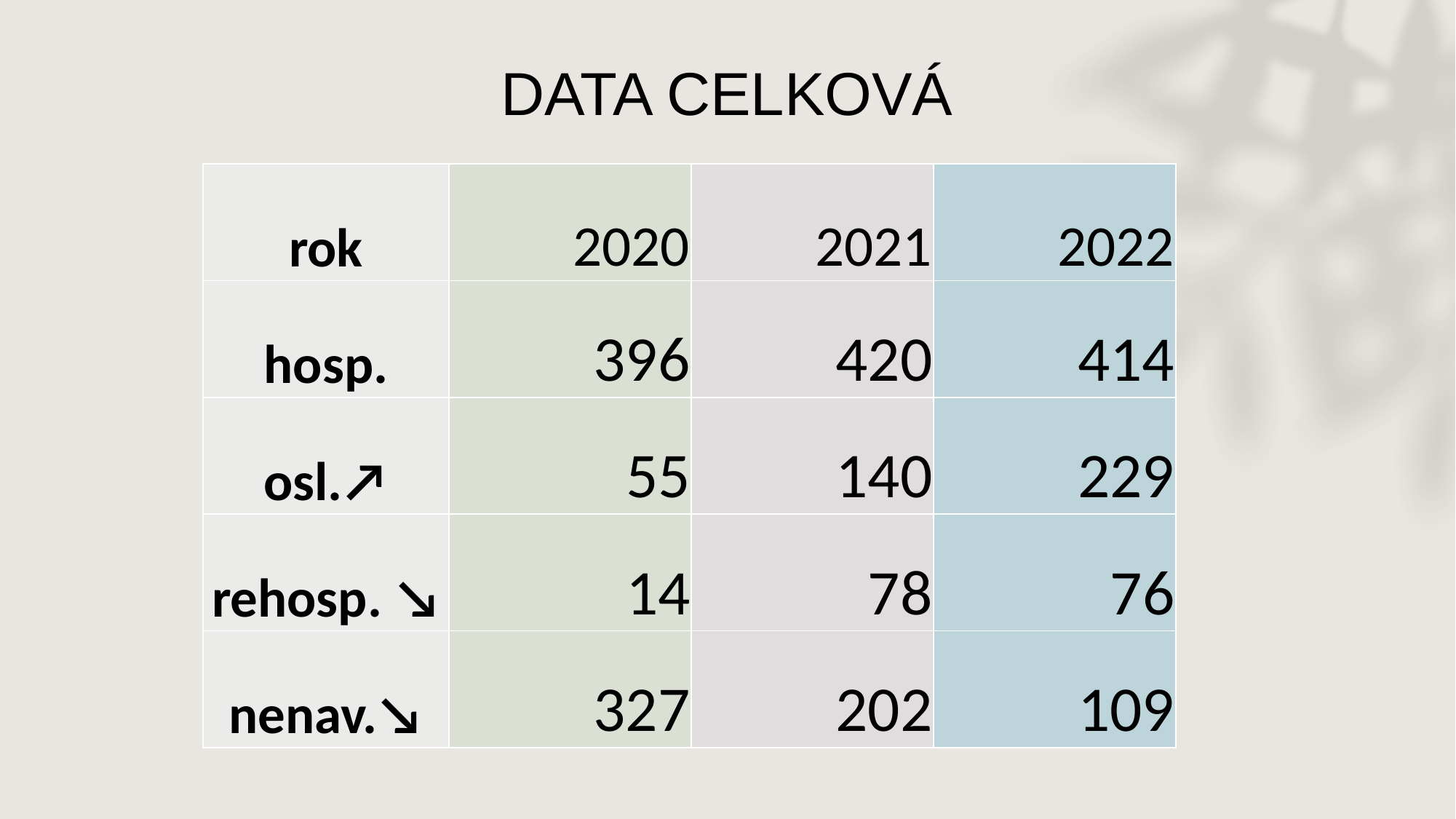

DATA CELKOVÁ
| rok | 2020 | 2021 | 2022 |
| --- | --- | --- | --- |
| hosp. | 396 | 420 | 414 |
| osl.↗ | 55 | 140 | 229 |
| rehosp. ↘ | 14 | 78 | 76 |
| nenav.↘ | 327 | 202 | 109 |